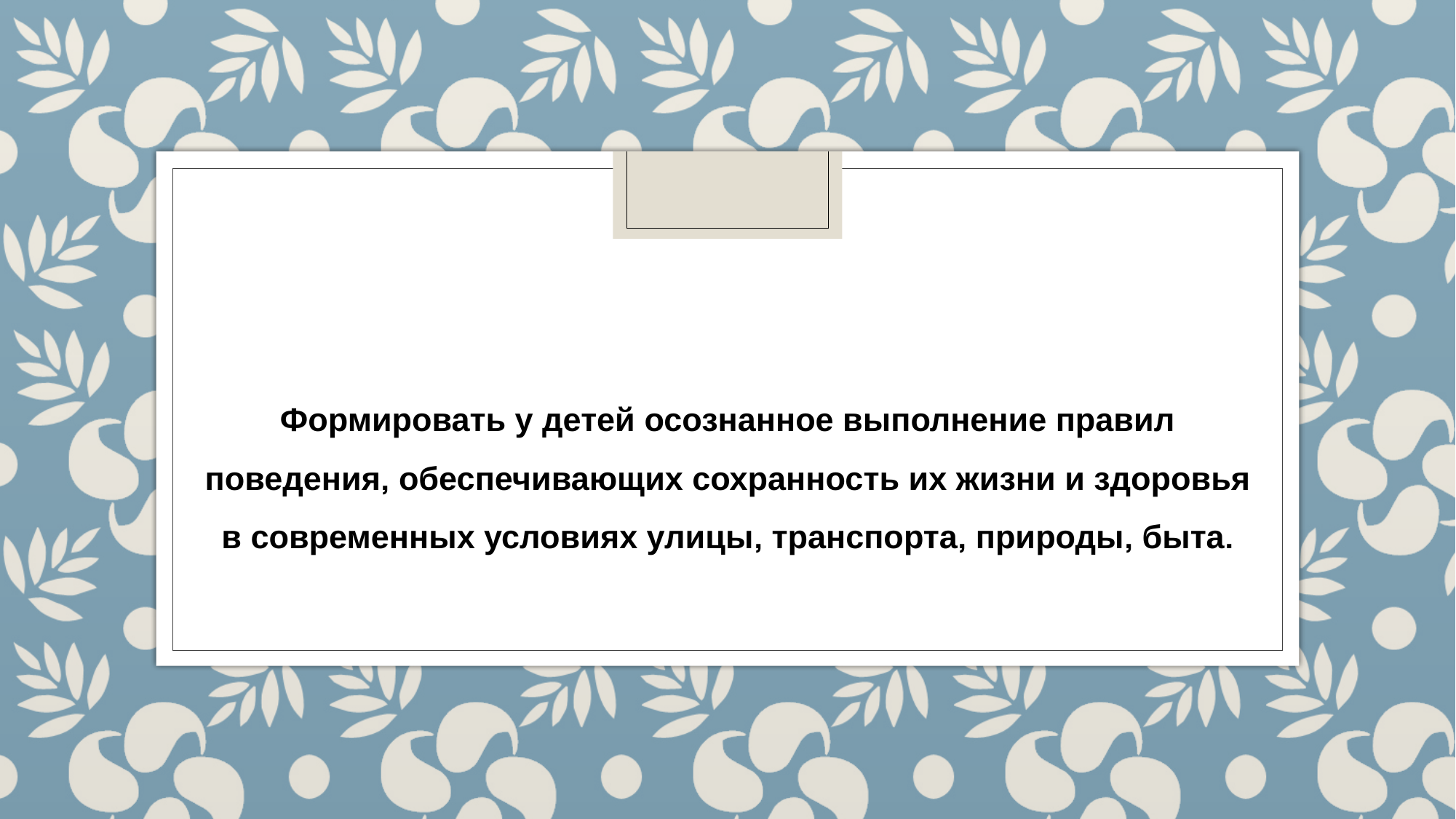

# Цель моей работы:

Формировать у детей осознанное выполнение правил поведения, обеспечивающих сохранность их жизни и здоровья в современных условиях улицы, транспорта, природы, быта.